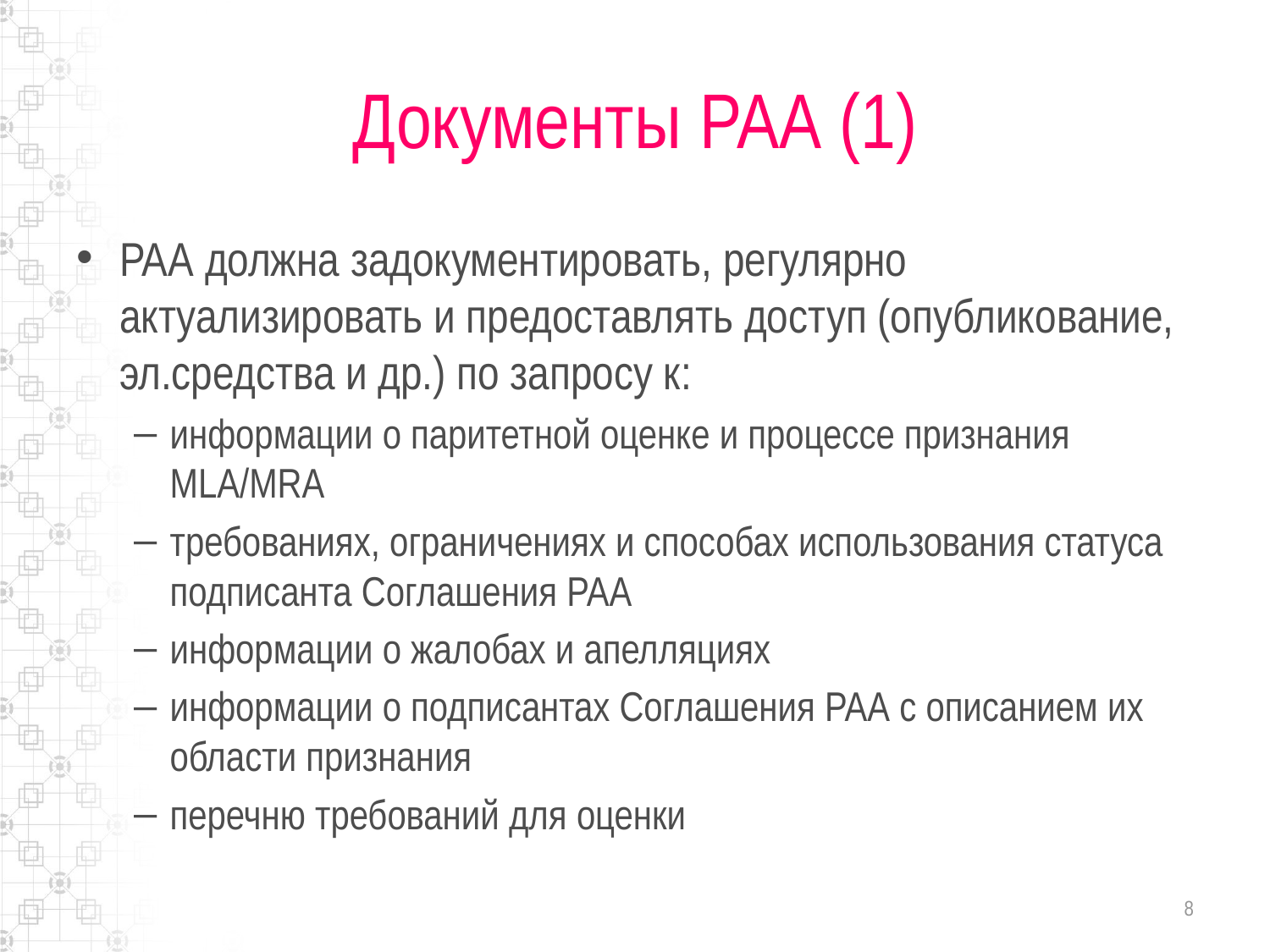

# Документы РАА (1)
РАА должна задокументировать, регулярно актуализировать и предоставлять доступ (опубликование, эл.средства и др.) по запросу к:
информации о паритетной оценке и процессе признания MLA/MRA
требованиях, ограничениях и способах использования статуса подписанта Соглашения РАА
информации о жалобах и апелляциях
информации о подписантах Соглашения РАА с описанием их области признания
перечню требований для оценки
8